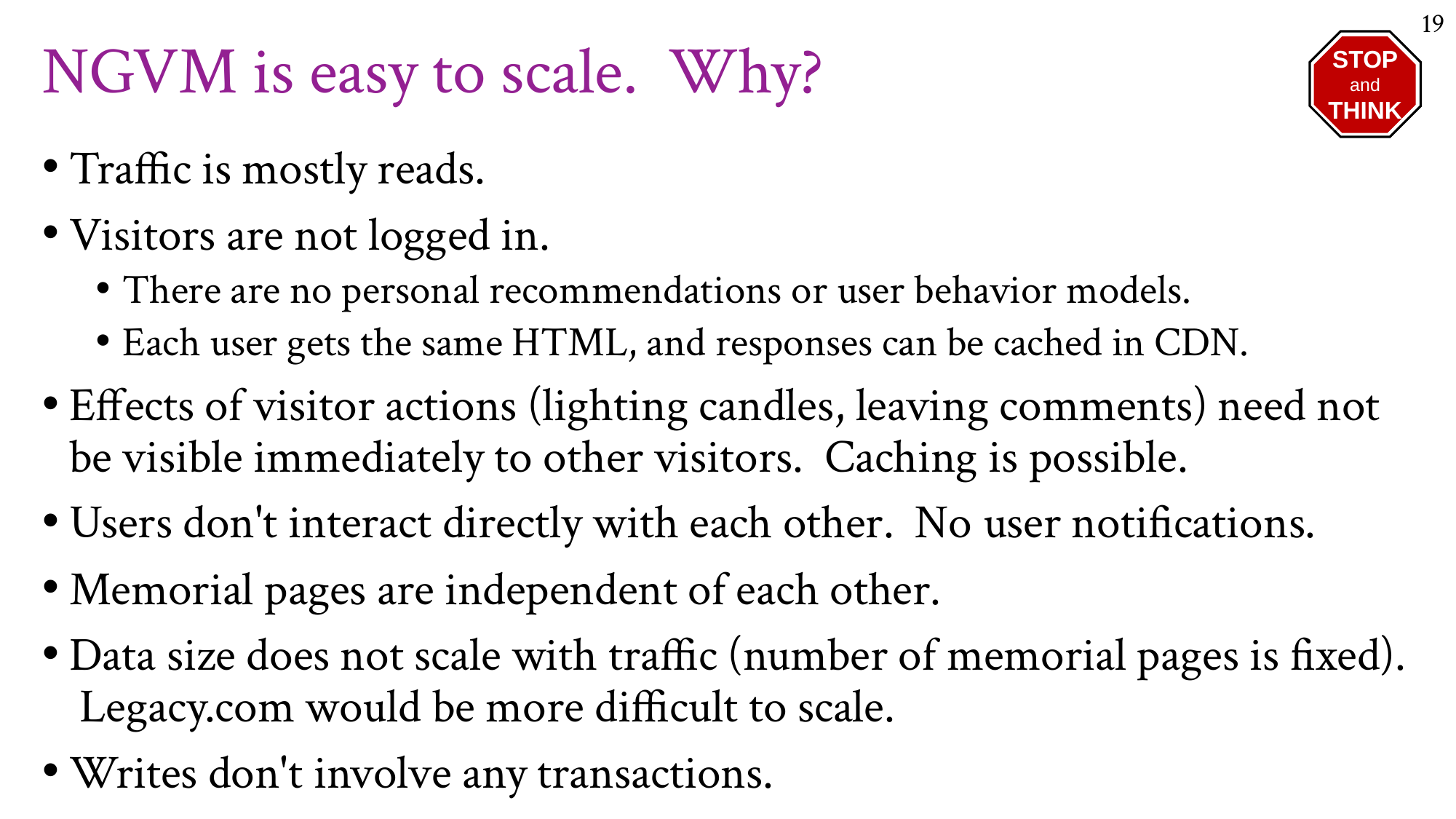

# NGVM is easy to scale.  Why?

STOP
and
THINK

Traffic is mostly reads.
Visitors are not logged in.
There are no personal recommendations or user behavior models.
Each user gets the same HTML, and responses can be cached in CDN.
Effects of visitor actions (lighting candles, leaving comments) need not be visible immediately to other visitors.  Caching is possible.
Users don't interact directly with each other.  No user notifications.
Memorial pages are independent of each other.
Data size does not scale with traffic (number of memorial pages is fixed).  Legacy.com would be more difficult to scale.
Writes don't involve any transactions.